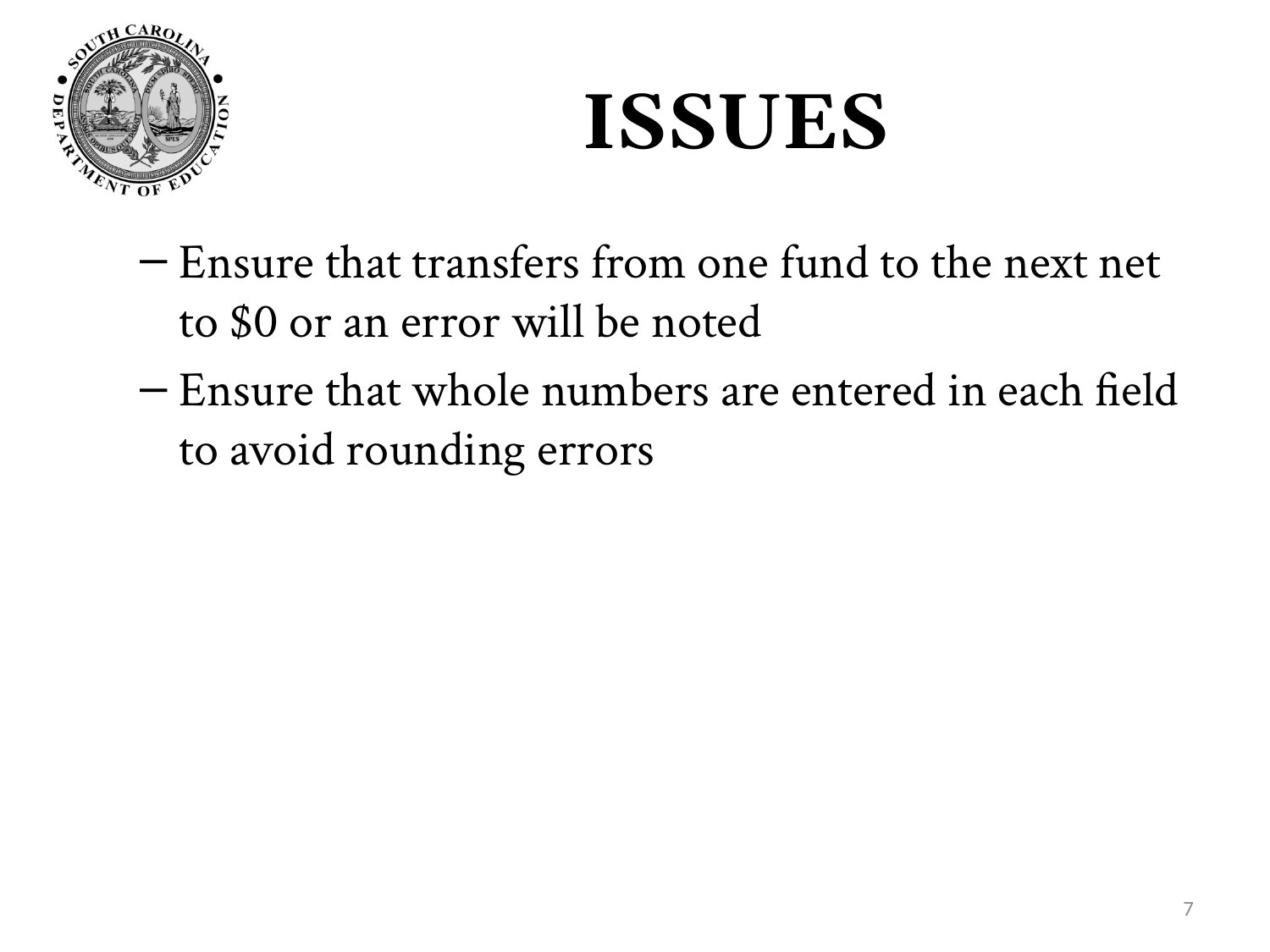

# ISSUES
Ensure that transfers from one fund to the next net to $0 or an error will be noted
Ensure that whole numbers are entered in each field to avoid rounding errors

7